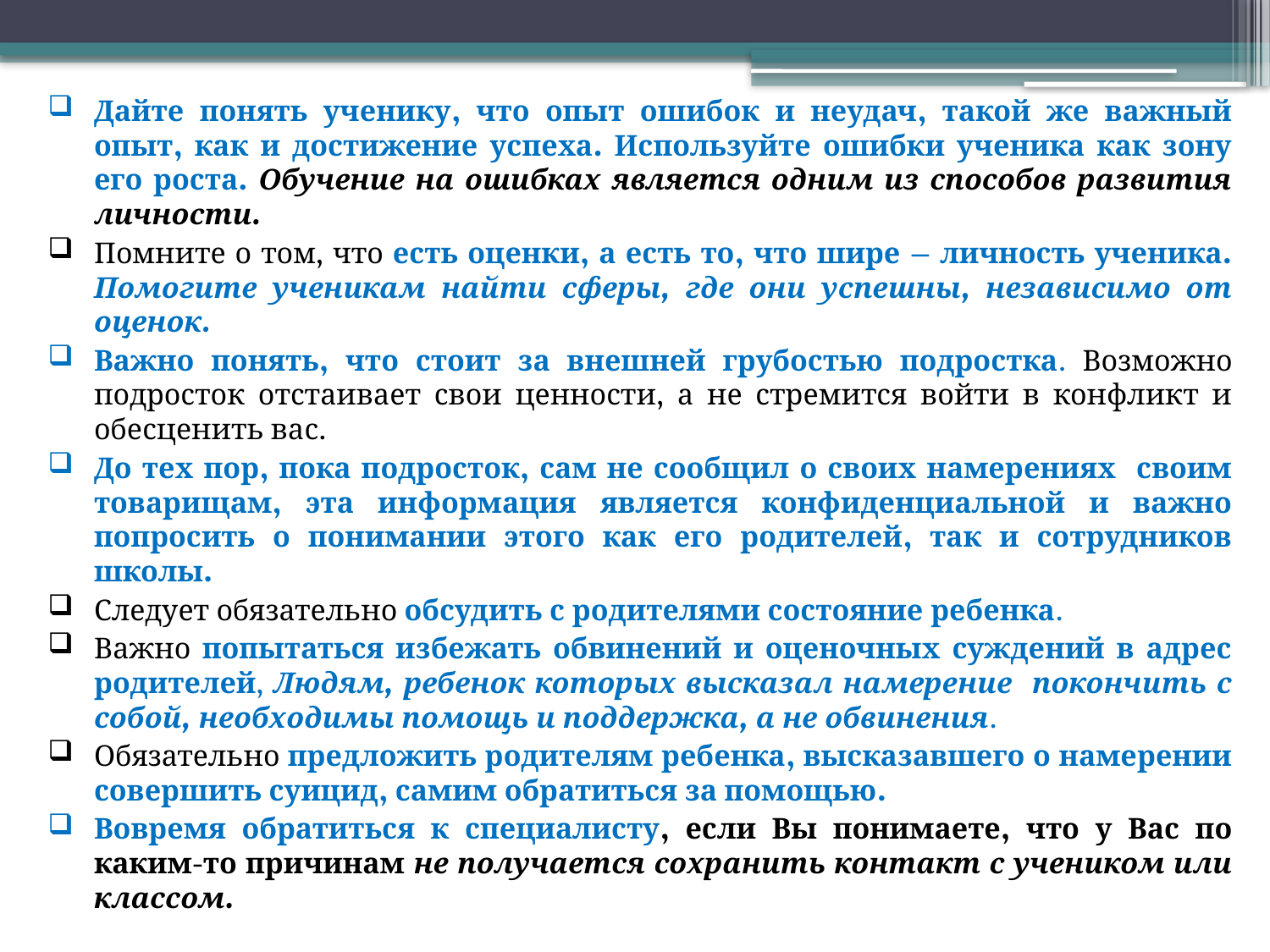

Дайте понять ученику, что опыт ошибок и неудач, такой же важный опыт, как и достижение успеха. Используйте ошибки ученика как зону его роста. Обучение на ошибках является одним из способов развития личности.
Помните о том, что есть оценки, а есть то, что шире – личность ученика. Помогите ученикам найти сферы, где они успешны, независимо от оценок.
Важно понять, что стоит за внешней грубостью подростка. Возможно подросток отстаивает свои ценности, а не стремится войти в конфликт и обесценить вас.
До тех пор, пока подросток, сам не сообщил о своих намерениях  своим товарищам, эта информация является конфиденциальной и важно попросить о понимании этого как его родителей, так и сотрудников школы.
Следует обязательно обсудить с родителями состояние ребенка.
Важно попытаться избежать обвинений и оценочных суждений в адрес родителей, Людям, ребенок которых высказал намерение  покончить с собой, необходимы помощь и поддержка, а не обвинения.
Обязательно предложить родителям ребенка, высказавшего о намерении совершить суицид, самим обратиться за помощью.
Вовремя обратиться к специалисту, если Вы понимаете, что у Вас по каким-то причинам не получается сохранить контакт с учеником или классом.